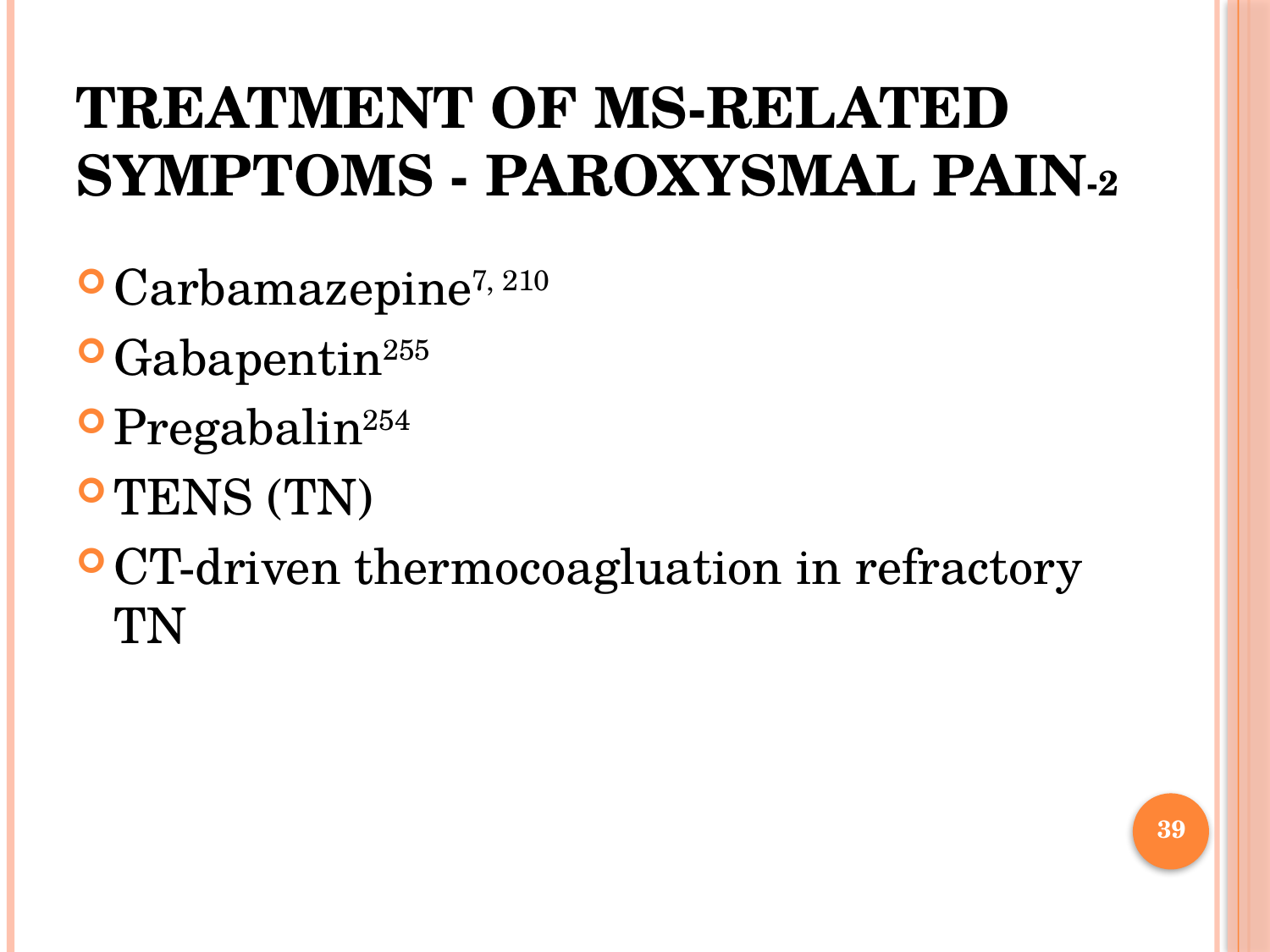

# Treatment of MS-related symptoms - Paroxysmal pain-2
Carbamazepine7, 210
Gabapentin255
Pregabalin254
TENS (TN)
CT-driven thermocoagluation in refractory TN

39